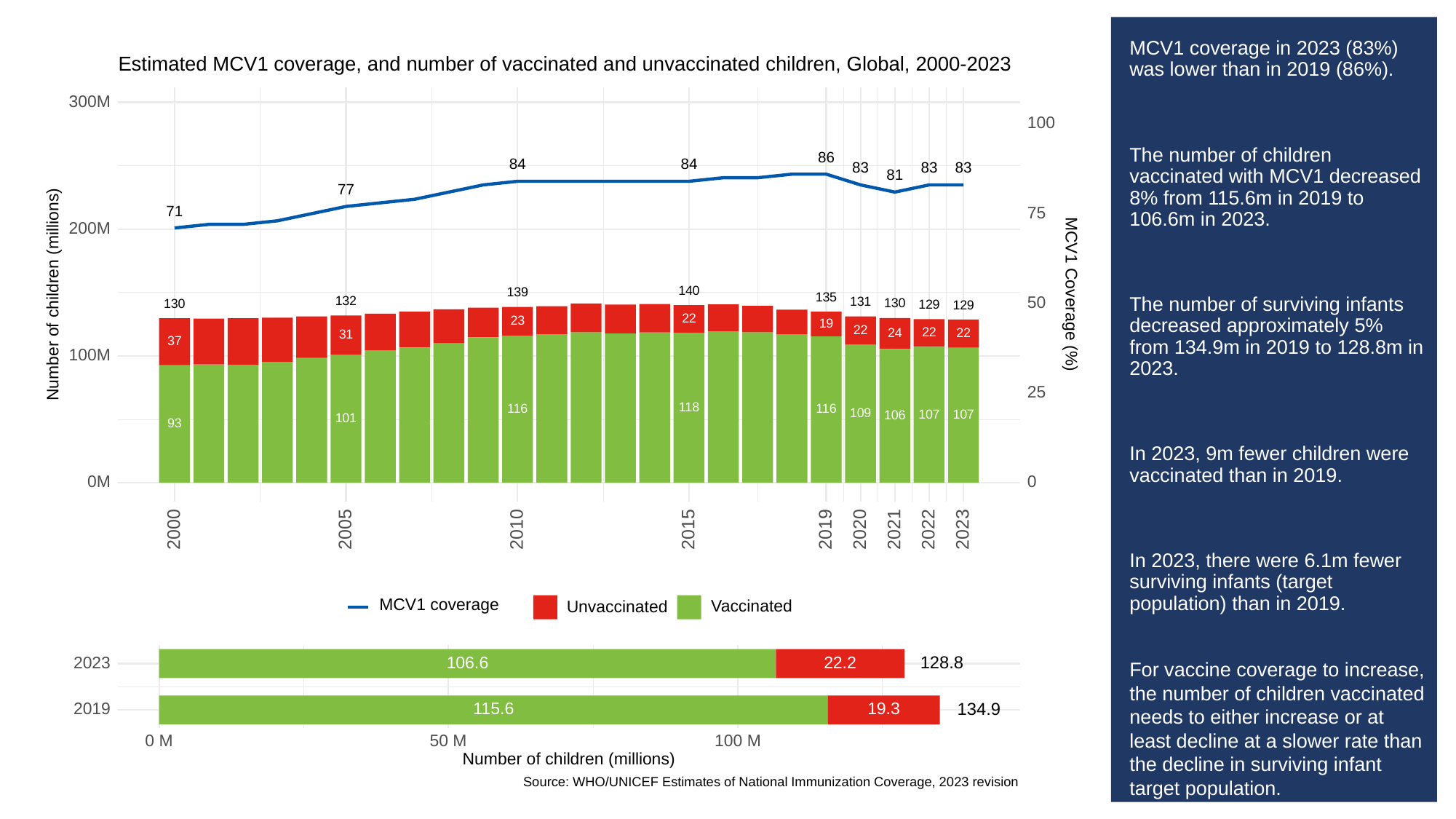

# MCV1 coverage in 2023 (83%) was lower than in 2019 (86%).

The number of children vaccinated with MCV1 decreased 8% from 115.6m in 2019 to 106.6m in 2023.

The number of surviving infants decreased approximately 5% from 134.9m in 2019 to 128.8m in 2023.

In 2023, 9m fewer children were vaccinated than in 2019.

In 2023, there were 6.1m fewer surviving infants (target population) than in 2019.

For vaccine coverage to increase, the number of children vaccinated needs to either increase or at least decline at a slower rate than the decline in surviving infant target population.

Estimated MCV1 coverage, and number of vaccinated and unvaccinated children, Global, 2000-2023

300M

100
86
84
84
83
83
83

81

77
71
75
200M

140
Number of children (millions)
MCV1 Coverage (%)
139

135
132
50
131
130
130
129
129

22

23

19

22
22
24
22
31

37

100M

25
118
116
116
109
107
107
106
101
93

0M
0

2023
2000
2005
2010
2015
2019
2020
2021
2022

MCV1 coverage
Unvaccinated
Vaccinated

128.8
106.6
2023
22.2

134.9
19.3
115.6
2019

0 M
50 M
100 M
Number of children (millions)
Source: WHO/UNICEF Estimates of National Immunization Coverage, 2023 revision